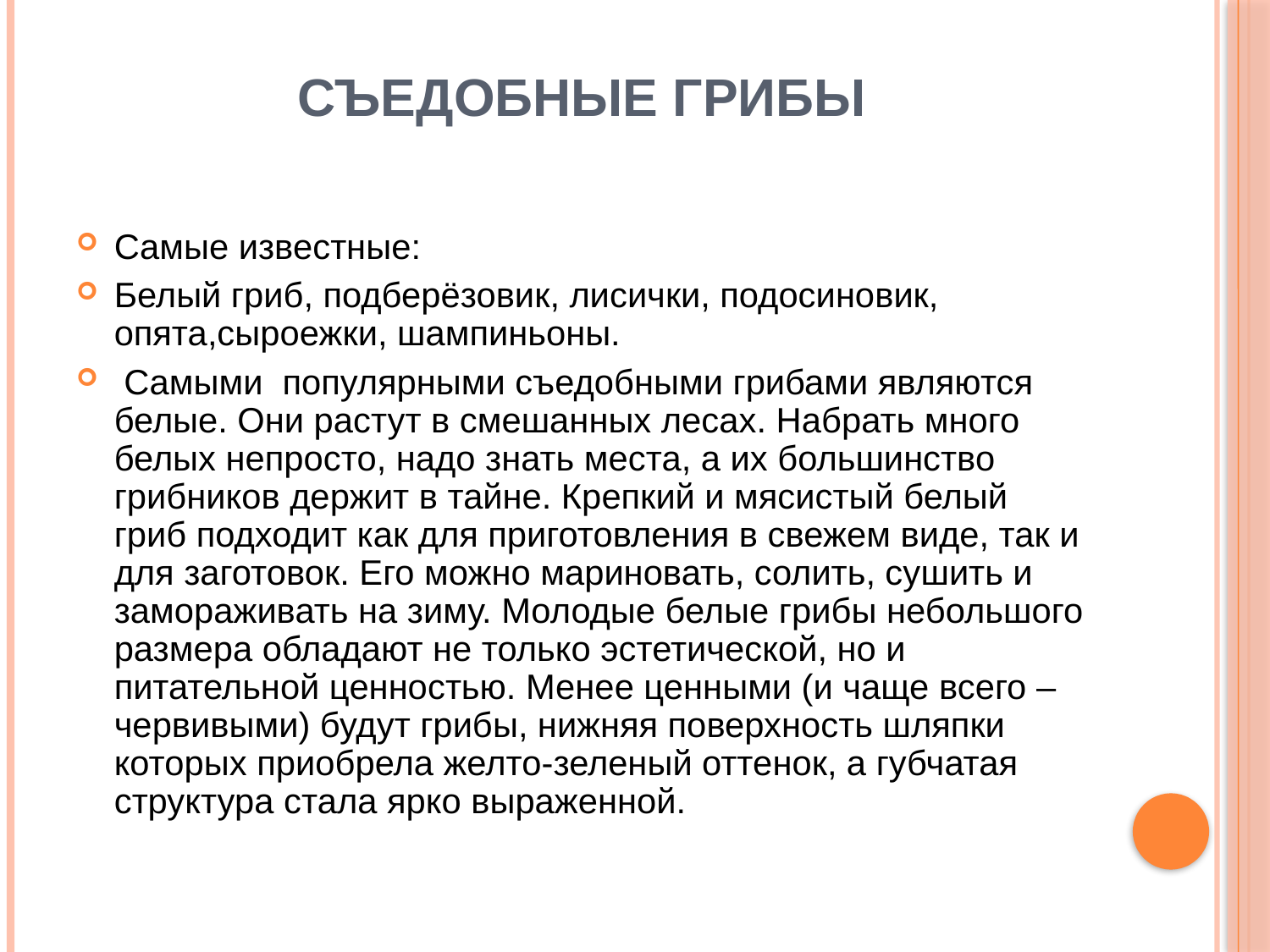

# СЪЕДОБНЫЕ ГРИБЫ
Самые известные:
Белый гриб, подберёзовик, лисички, подосиновик, опята,сыроежки, шампиньоны.
 Самыми  популярными съедобными грибами являются белые. Они растут в смешанных лесах. Набрать много белых непросто, надо знать места, а их большинство грибников держит в тайне. Крепкий и мясистый белый гриб подходит как для приготовления в свежем виде, так и для заготовок. Его можно мариновать, солить, сушить и замораживать на зиму. Молодые белые грибы небольшого размера обладают не только эстетической, но и питательной ценностью. Менее ценными (и чаще всего – червивыми) будут грибы, нижняя поверхность шляпки которых приобрела желто-зеленый оттенок, а губчатая структура стала ярко выраженной.